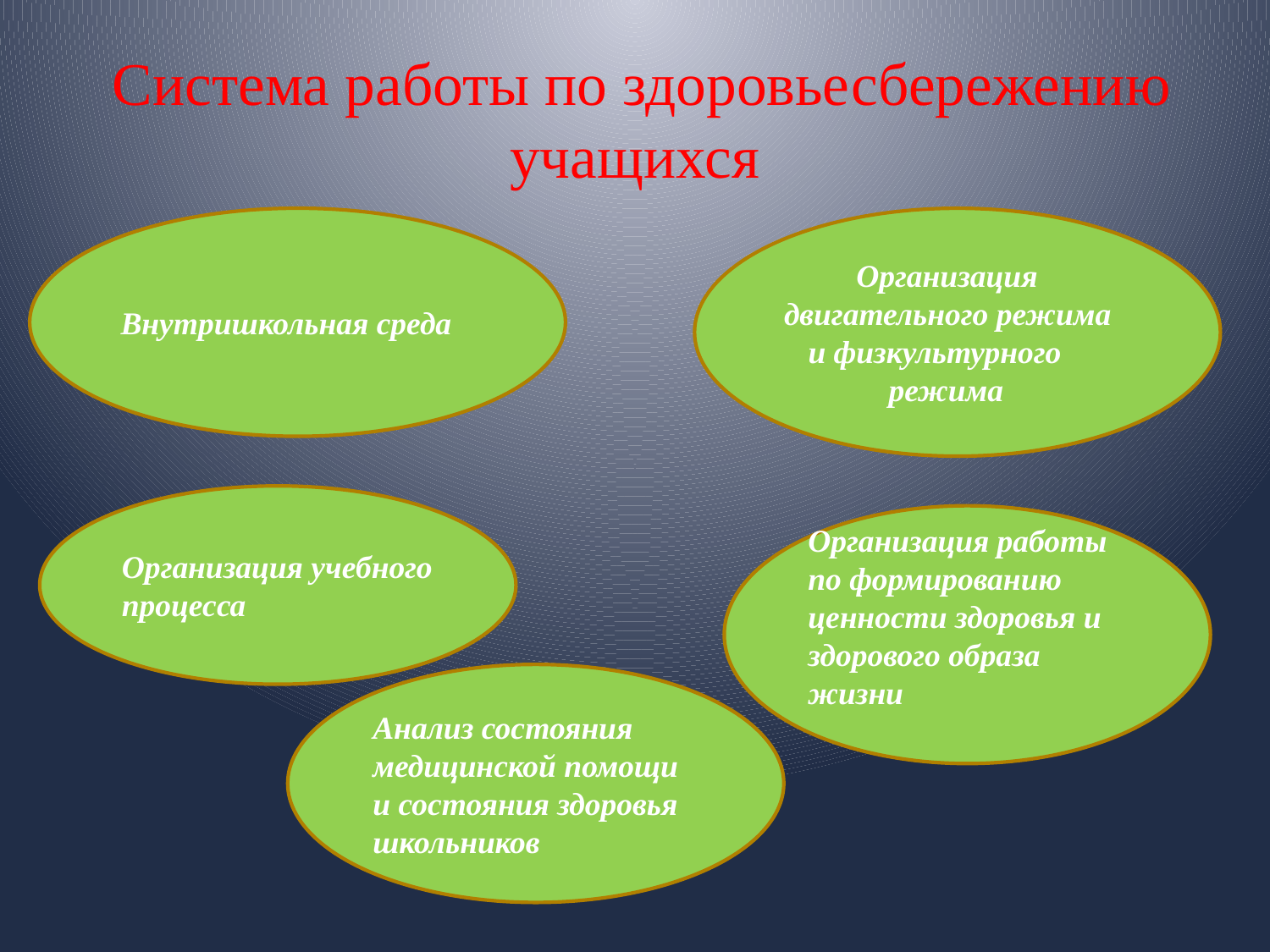

# Система работы по здоровьесбережению учащихся
Внутришкольная среда
         Организация двигательного режима      и физкультурного
             режима

Организация учебного процесса
Организация работы по формированию ценности здоровья и здорового образа жизни

Анализ состояния медицинской помощи и состояния здоровья школьников